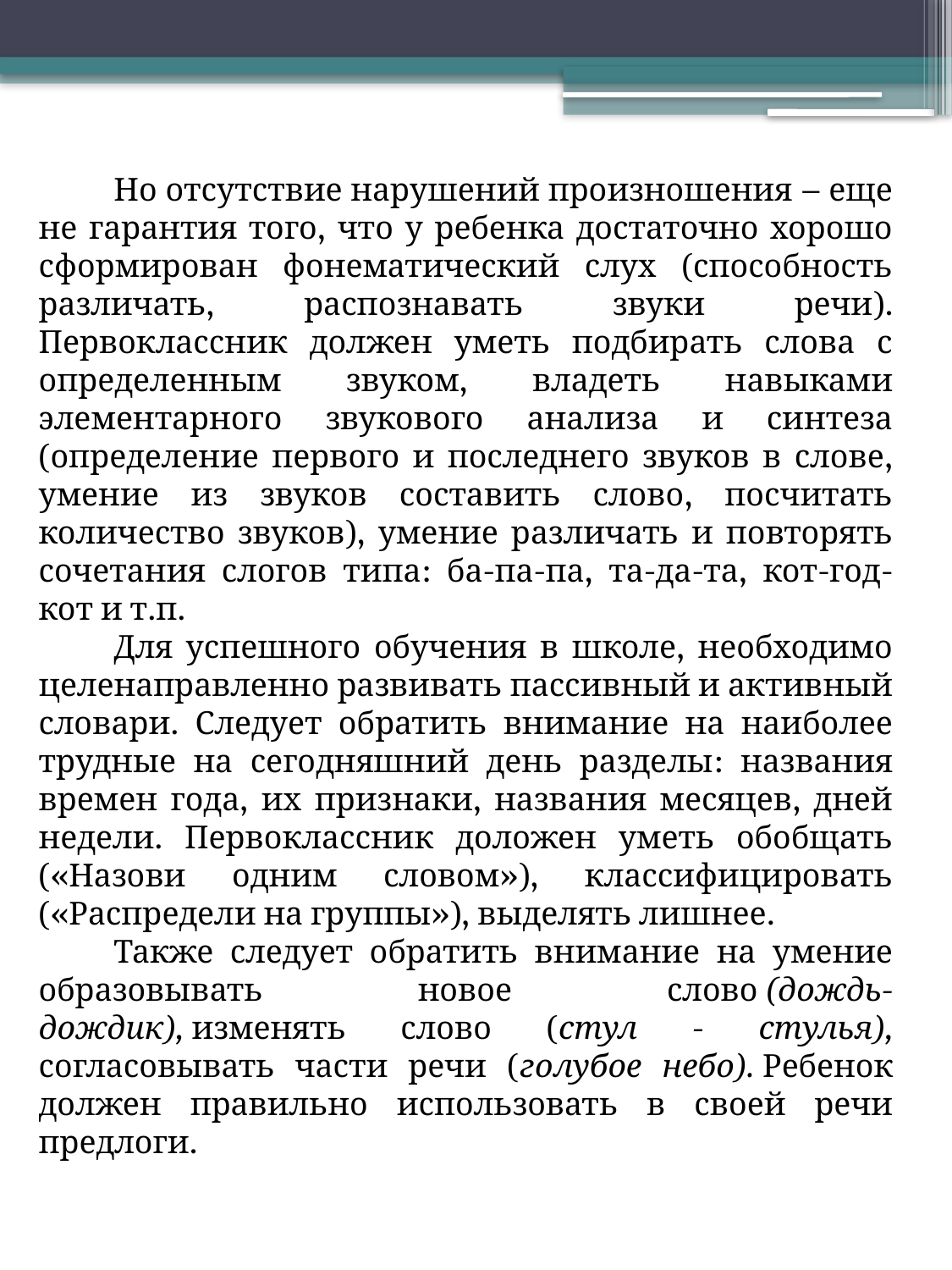

Но отсутствие нарушений произношения – еще не гарантия того, что у ребенка достаточно хорошо сформирован фонематический слух (способность различать, распознавать звуки речи). Первоклассник должен уметь подбирать слова с определенным звуком, владеть навыками элементарного звукового анализа и синтеза (определение первого и последнего звуков в слове, умение из звуков составить слово, посчитать количество звуков), умение различать и повторять сочетания слогов типа: ба-па-па, та-да-та, кот-год-кот и т.п.
Для успешного обучения в школе, необходимо целенаправленно развивать пассивный и активный словари. Следует обратить внимание на наиболее трудные на сегодняшний день разделы: названия времен года, их признаки, названия месяцев, дней недели. Первоклассник доложен уметь обобщать («Назови одним словом»), классифицировать («Распредели на группы»), выделять лишнее.
Также следует обратить внимание на умение образовывать новое слово (дождь-дождик), изменять слово (стул - стулья), согласовывать части речи (голубое небо). Ребенок должен правильно использовать в своей речи предлоги.